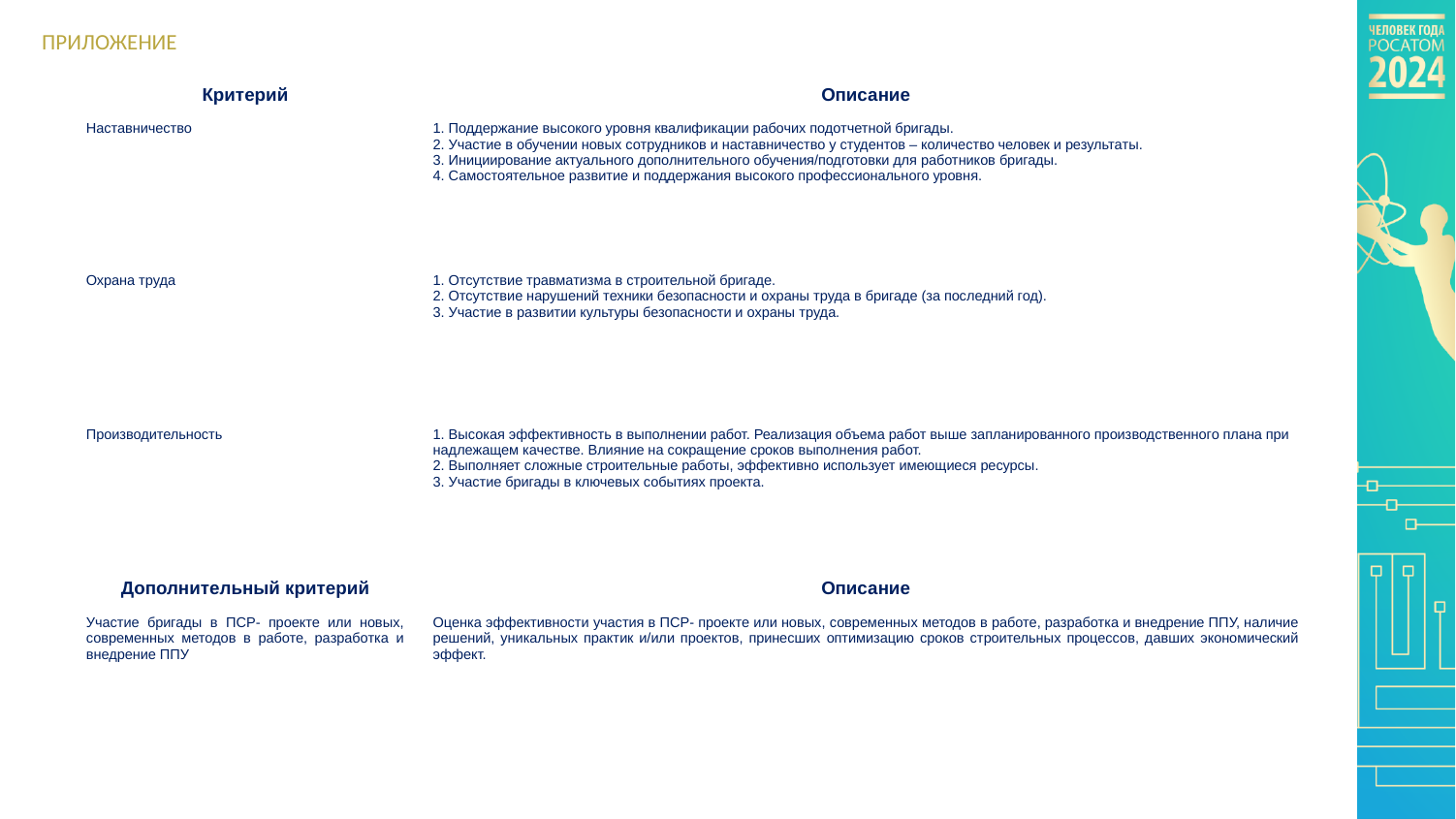

ПРИЛОЖЕНИЕ
| Критерий | Описание |
| --- | --- |
| Наставничество | 1. Поддержание высокого уровня квалификации рабочих подотчетной бригады. 2. Участие в обучении новых сотрудников и наставничество у студентов – количество человек и результаты. 3. Инициирование актуального дополнительного обучения/подготовки для работников бригады. 4. Самостоятельное развитие и поддержания высокого профессионального уровня. |
| Охрана труда | 1. Отсутствие травматизма в строительной бригаде. 2. Отсутствие нарушений техники безопасности и охраны труда в бригаде (за последний год). 3. Участие в развитии культуры безопасности и охраны труда. |
| Производительность | 1. Высокая эффективность в выполнении работ. Реализация объема работ выше запланированного производственного плана при надлежащем качестве. Влияние на сокращение сроков выполнения работ. 2. Выполняет сложные строительные работы, эффективно использует имеющиеся ресурсы. 3. Участие бригады в ключевых событиях проекта. |
| Дополнительный критерий | Описание |
| Участие бригады в ПСР- проекте или новых, современных методов в работе, разработка и внедрение ППУ | Оценка эффективности участия в ПСР- проекте или новых, современных методов в работе, разработка и внедрение ППУ, наличие решений, уникальных практик и/или проектов, принесших оптимизацию сроков строительных процессов, давших экономический эффект. |
|  |  |